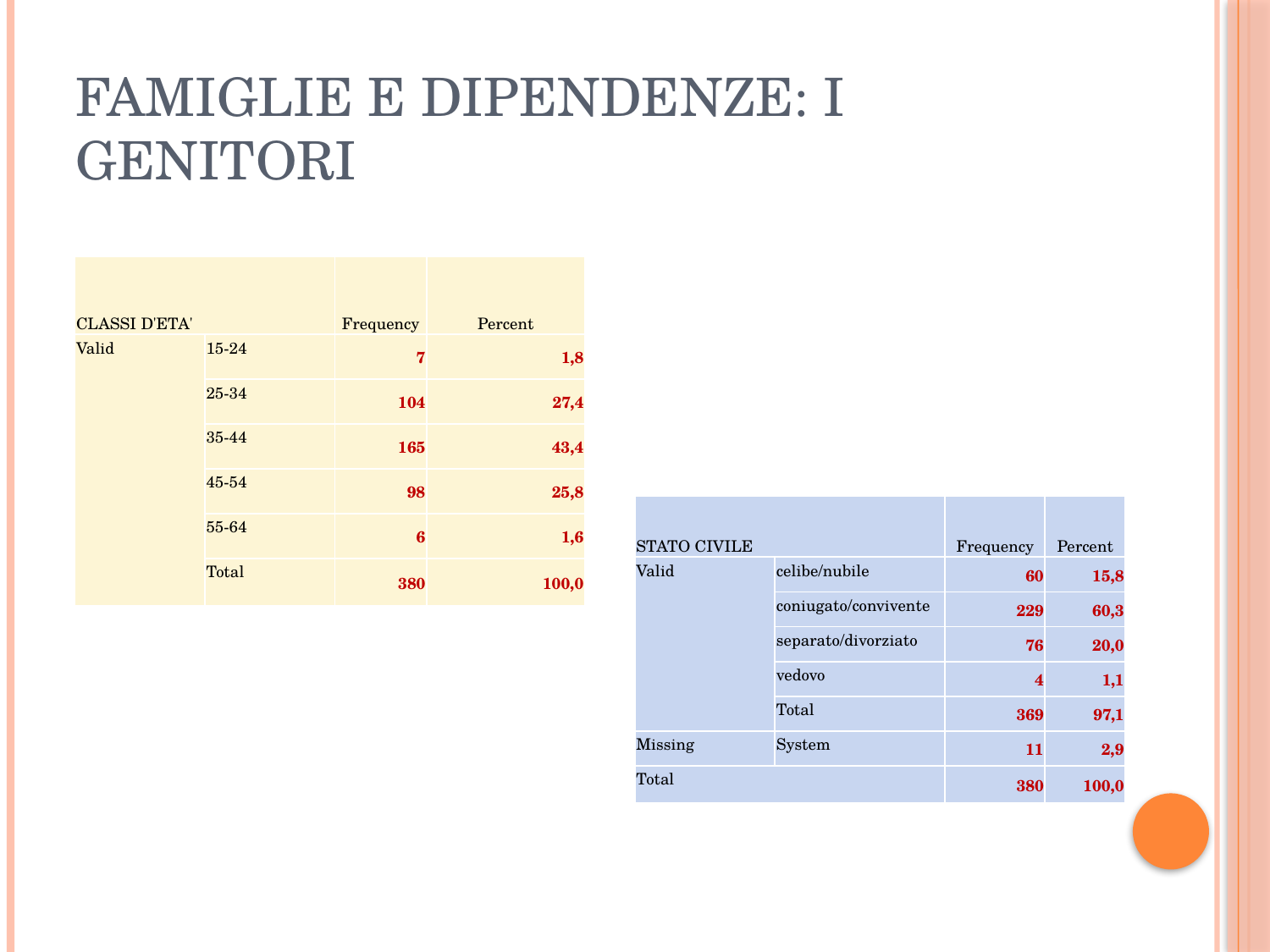

# Famiglie e dipendenze: i genitori
| CLASSI D'ETA' |  | Frequency | Percent |
| --- | --- | --- | --- |
| Valid | 15-24 | 7 | 1,8 |
|  | 25-34 | 104 | 27,4 |
|  | 35-44 | 165 | 43,4 |
|  | 45-54 | 98 | 25,8 |
|  | 55-64 | 6 | 1,6 |
|  | Total | 380 | 100,0 |
| STATO CIVILE |  | Frequency | Percent |
| --- | --- | --- | --- |
| Valid | celibe/nubile | 60 | 15,8 |
|  | coniugato/convivente | 229 | 60,3 |
|  | separato/divorziato | 76 | 20,0 |
|  | vedovo | 4 | 1,1 |
|  | Total | 369 | 97,1 |
| Missing | System | 11 | 2,9 |
| Total |  | 380 | 100,0 |